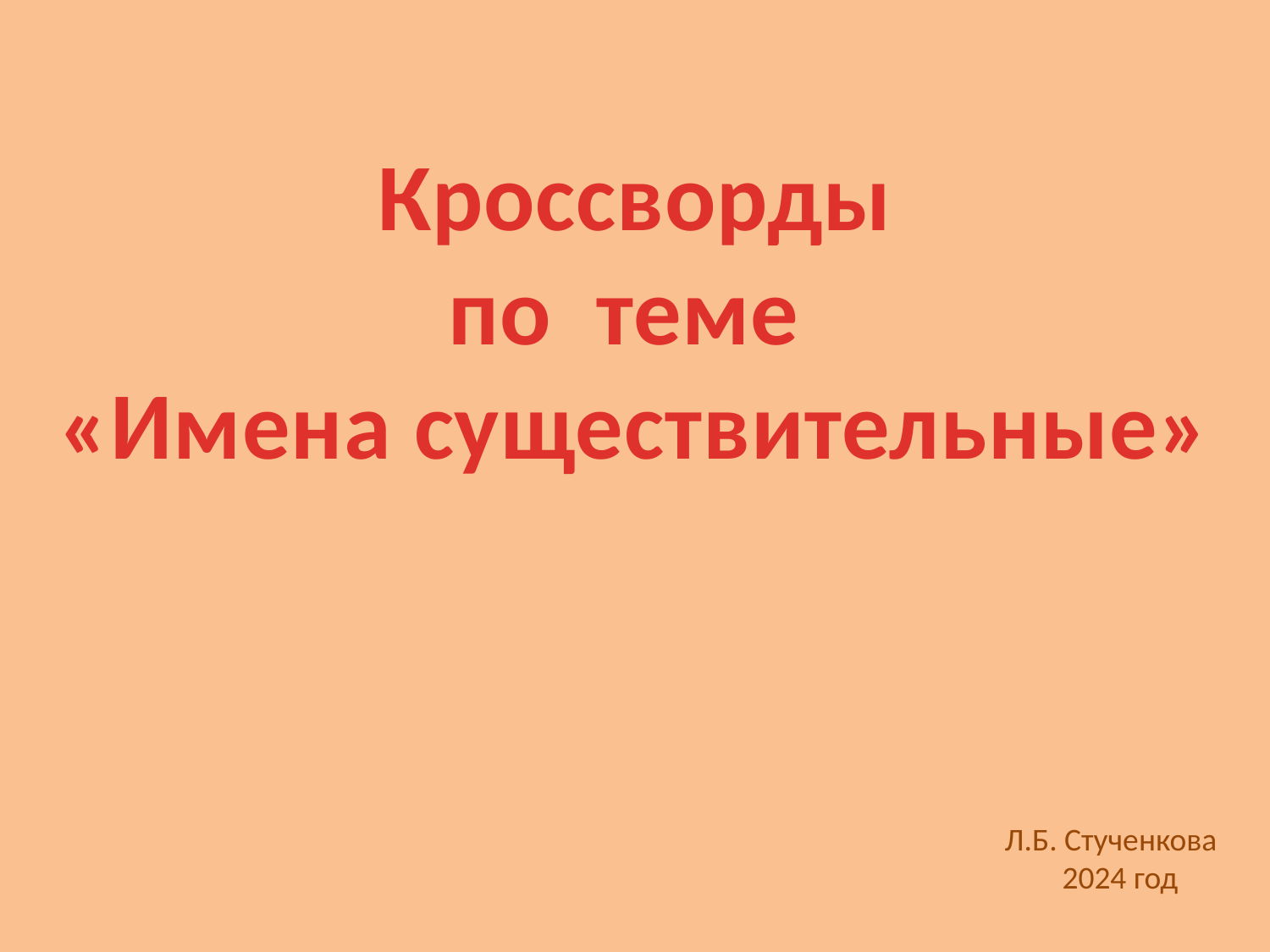

Кроссворды
по  теме
«Имена существительные»
#

Л.Б. Стученкова
        2024 год